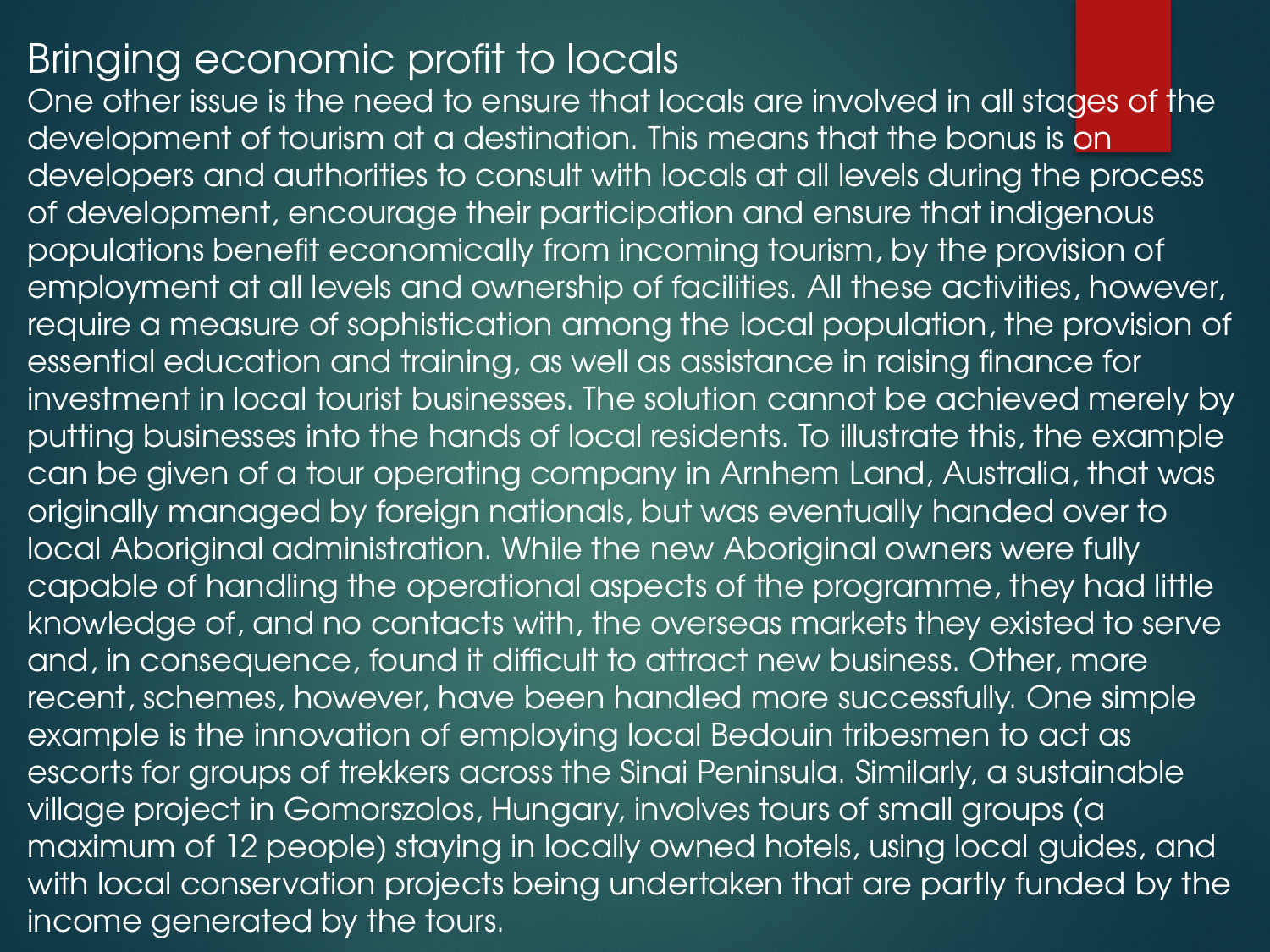

Bringing economic profit to locals
One other issue is the need to ensure that locals are involved in all stages of the development of tourism at a destination. This means that the bonus is on developers and authorities to consult with locals at all levels during the process of development, encourage their participation and ensure that indigenous populations benefit economically from incoming tourism, by the provision of employment at all levels and ownership of facilities. All these activities, however, require a measure of sophistication among the local population, the provision of essential education and training, as well as assistance in raising finance for investment in local tourist businesses. The solution cannot be achieved merely by putting businesses into the hands of local residents. To illustrate this, the example can be given of a tour operating company in Arnhem Land, Australia, that was originally managed by foreign nationals, but was eventually handed over to local Aboriginal administration. While the new Aboriginal owners were fully capable of handling the operational aspects of the programme, they had little knowledge of, and no contacts with, the overseas markets they existed to serve and, in consequence, found it difficult to attract new business. Other, more recent, schemes, however, have been handled more successfully. One simple example is the innovation of employing local Bedouin tribesmen to act as escorts for groups of trekkers across the Sinai Peninsula. Similarly, a sustainable village project in Gomorszolos, Hungary, involves tours of small groups (a maximum of 12 people) staying in locally owned hotels, using local guides, and with local conservation projects being undertaken that are partly funded by the income generated by the tours.